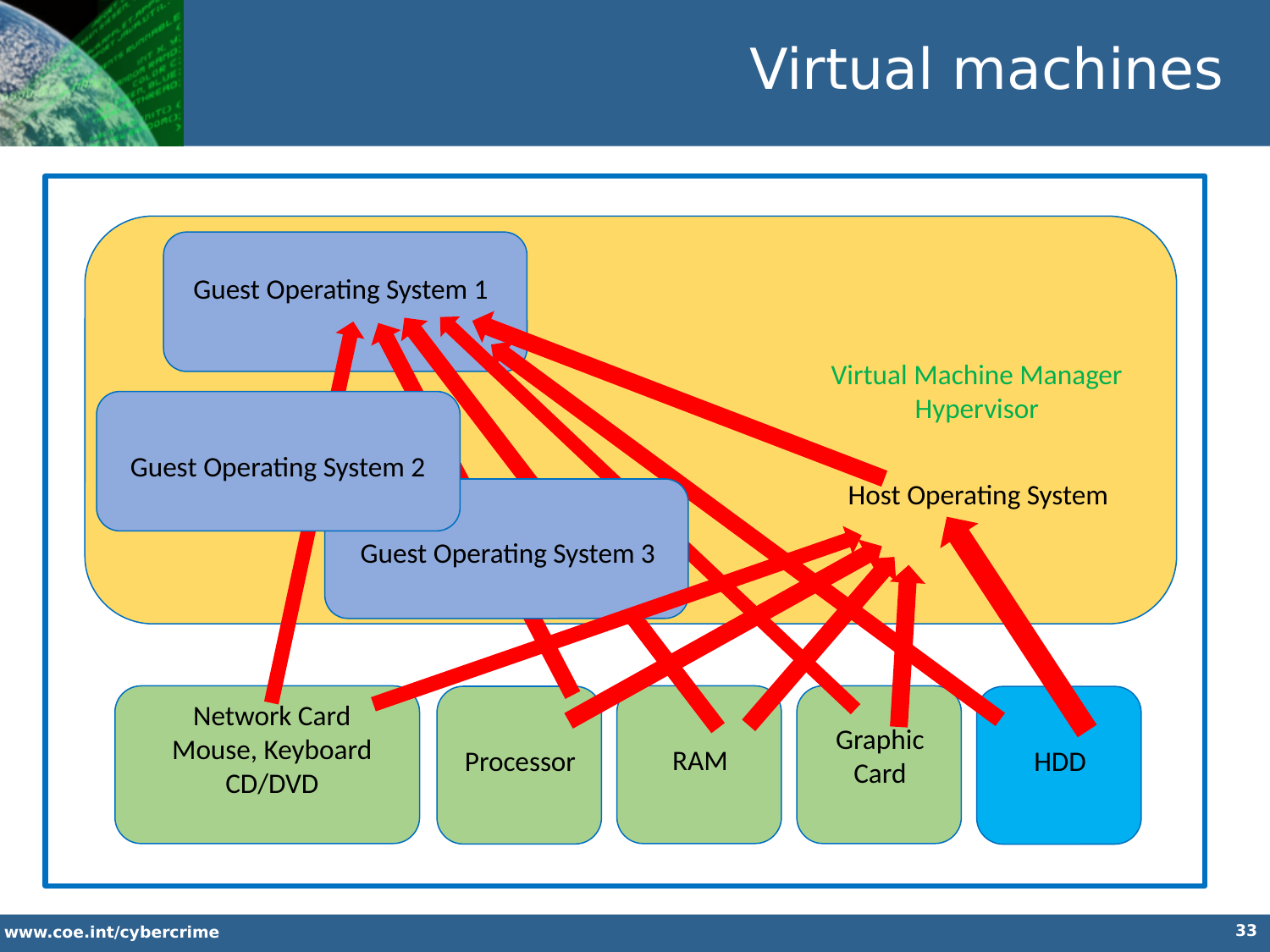

Virtual machines

Guest Operating System 1

Virtual Machine Manager
Hypervisor

Guest Operating System 2

Host Operating System

Guest Operating System 3

Network Card
Mouse, Keyboard
CD/DVD
Graphic Card
RAM
Processor
HDD